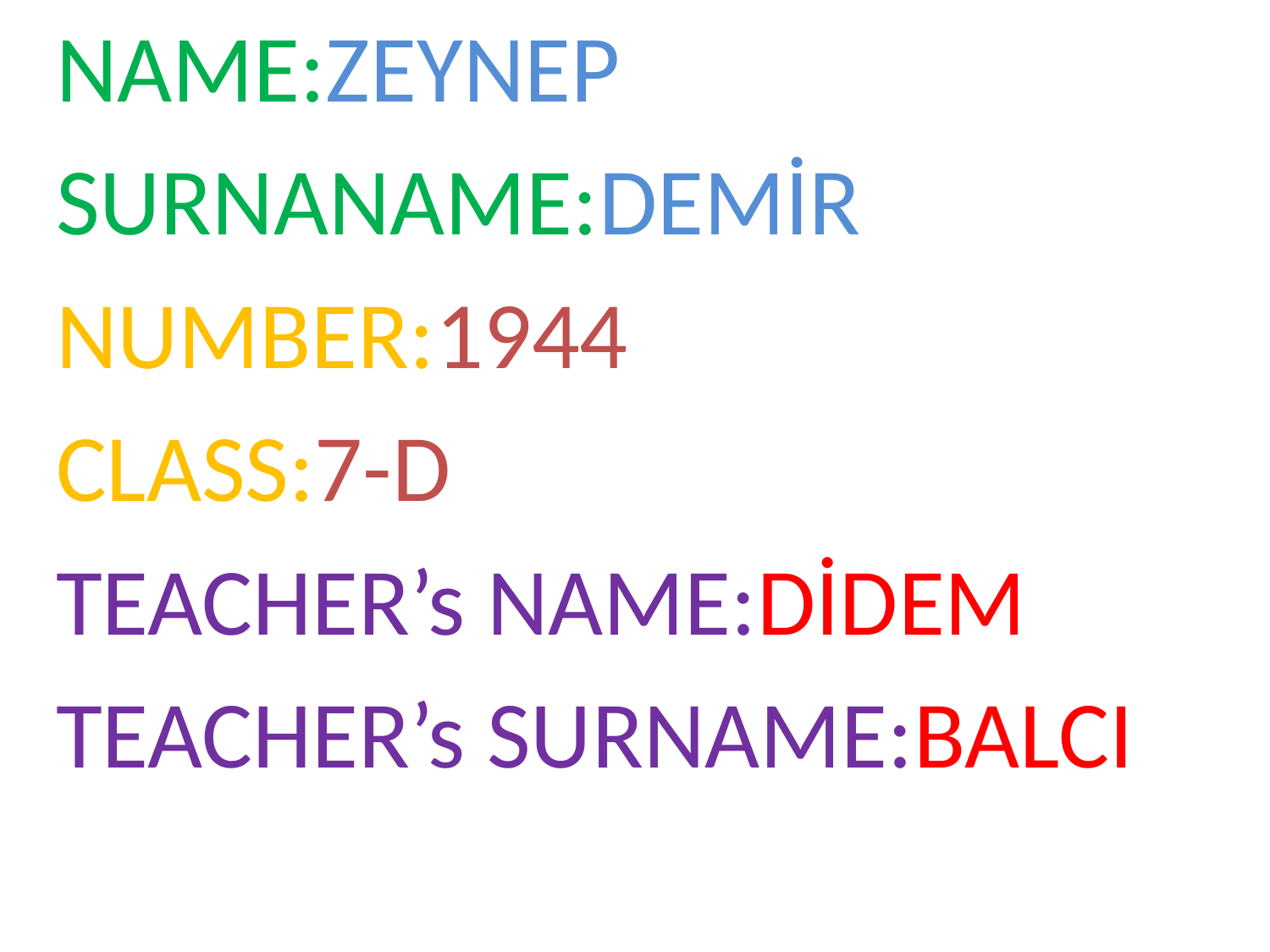

NAME:ZEYNEP
  SURNANAME:DEMİR
  NUMBER:1944
  CLASS:7-D
  TEACHER’s NAME:DİDEM
  TEACHER’s SURNAME:BALCI